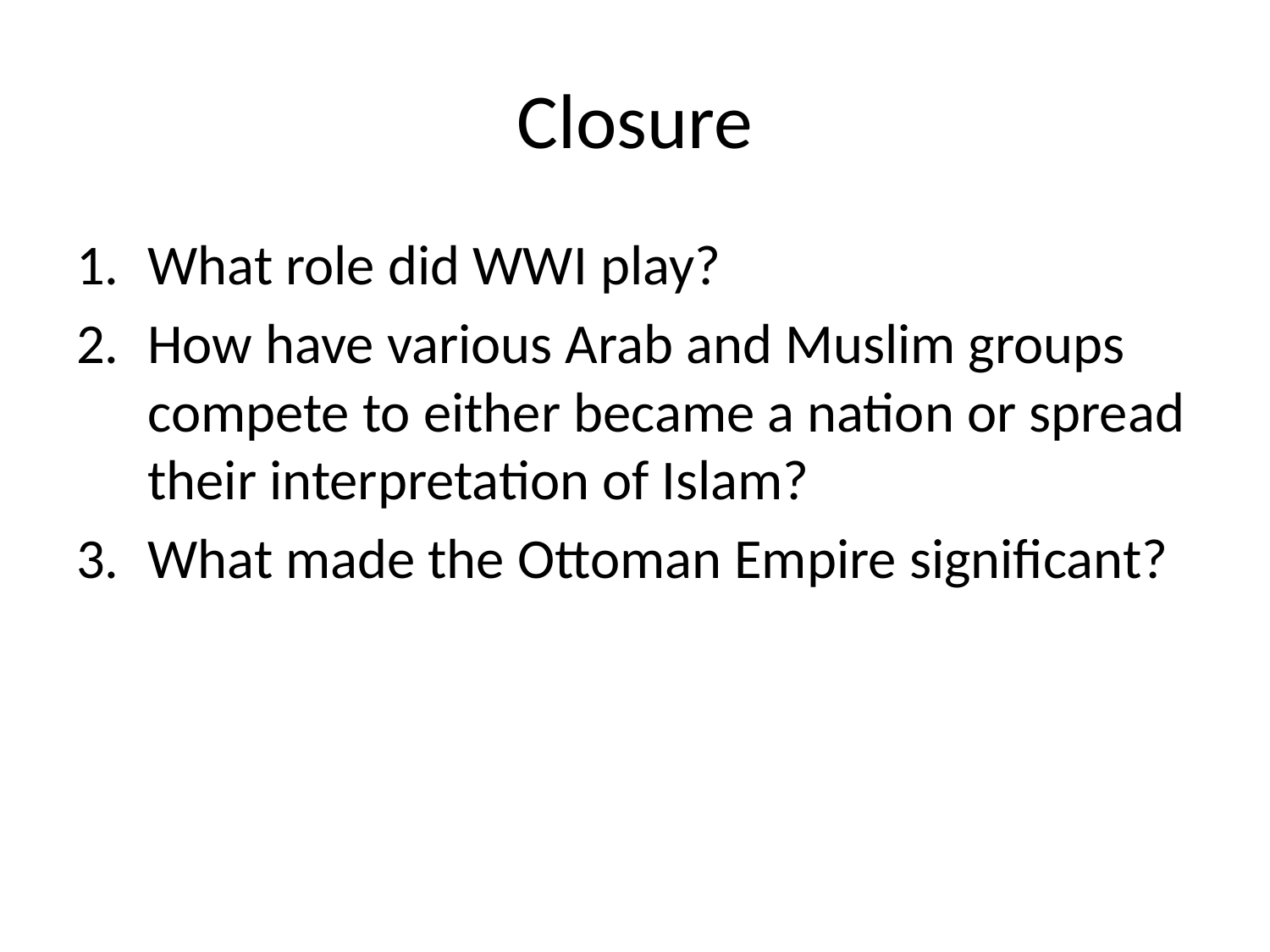

# Closure
What role did WWI play?
How have various Arab and Muslim groups compete to either became a nation or spread their interpretation of Islam?
What made the Ottoman Empire significant?